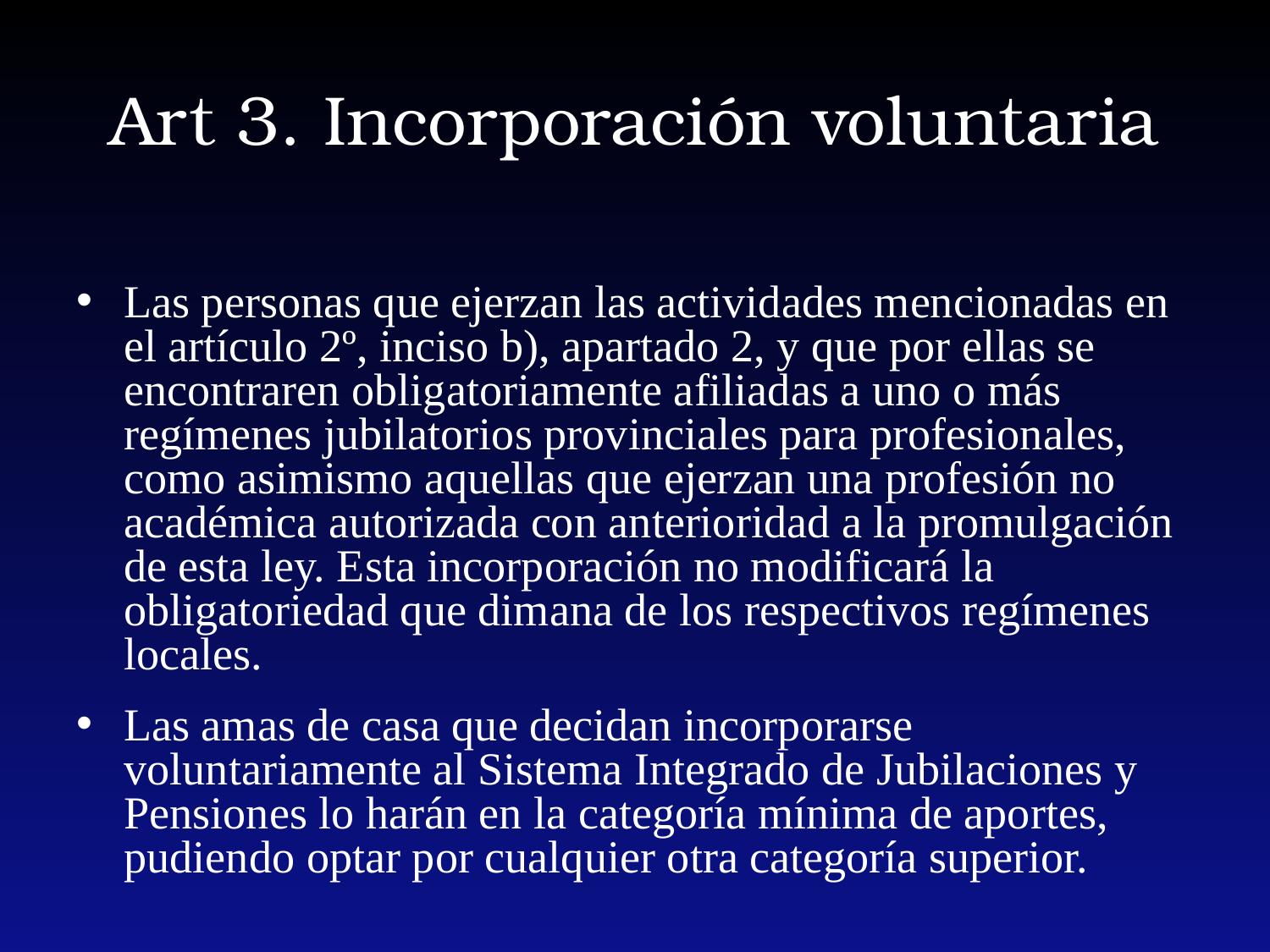

# Art 3. Incorporación voluntaria
Las personas que ejerzan las actividades mencionadas en el artículo 2º, inciso b), apartado 2, y que por ellas se encontraren obligatoriamente afiliadas a uno o más regímenes jubilatorios provinciales para profesionales, como asimismo aquellas que ejerzan una profesión no académica autorizada con anterioridad a la promulgación de esta ley. Esta incorporación no modificará la obligatoriedad que dimana de los respectivos regímenes locales.
Las amas de casa que decidan incorporarse voluntariamente al Sistema Integrado de Jubilaciones y Pensiones lo harán en la categoría mínima de aportes, pudiendo optar por cualquier otra categoría superior.